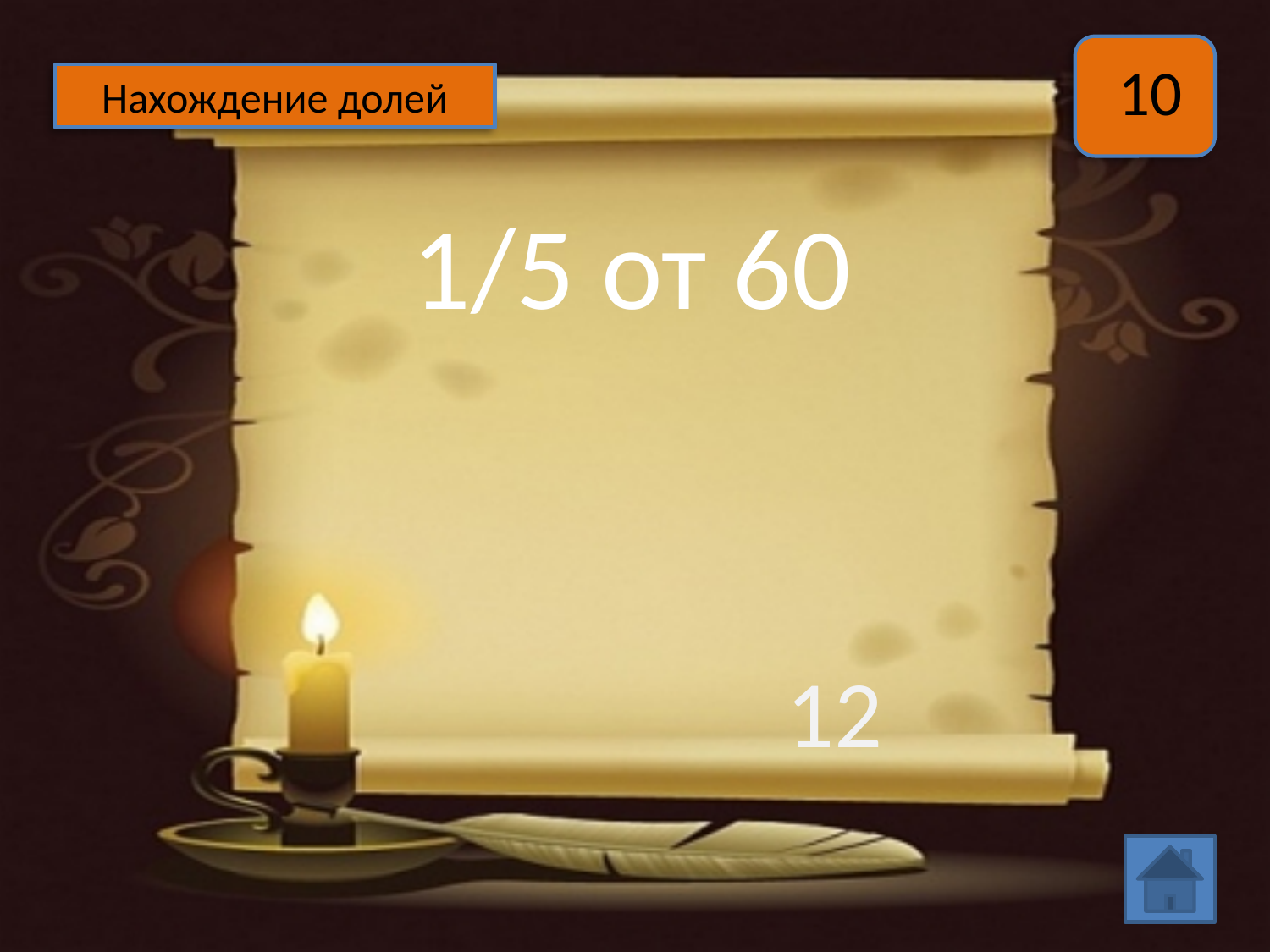

10
Нахождение долей
1/5 от 60

12